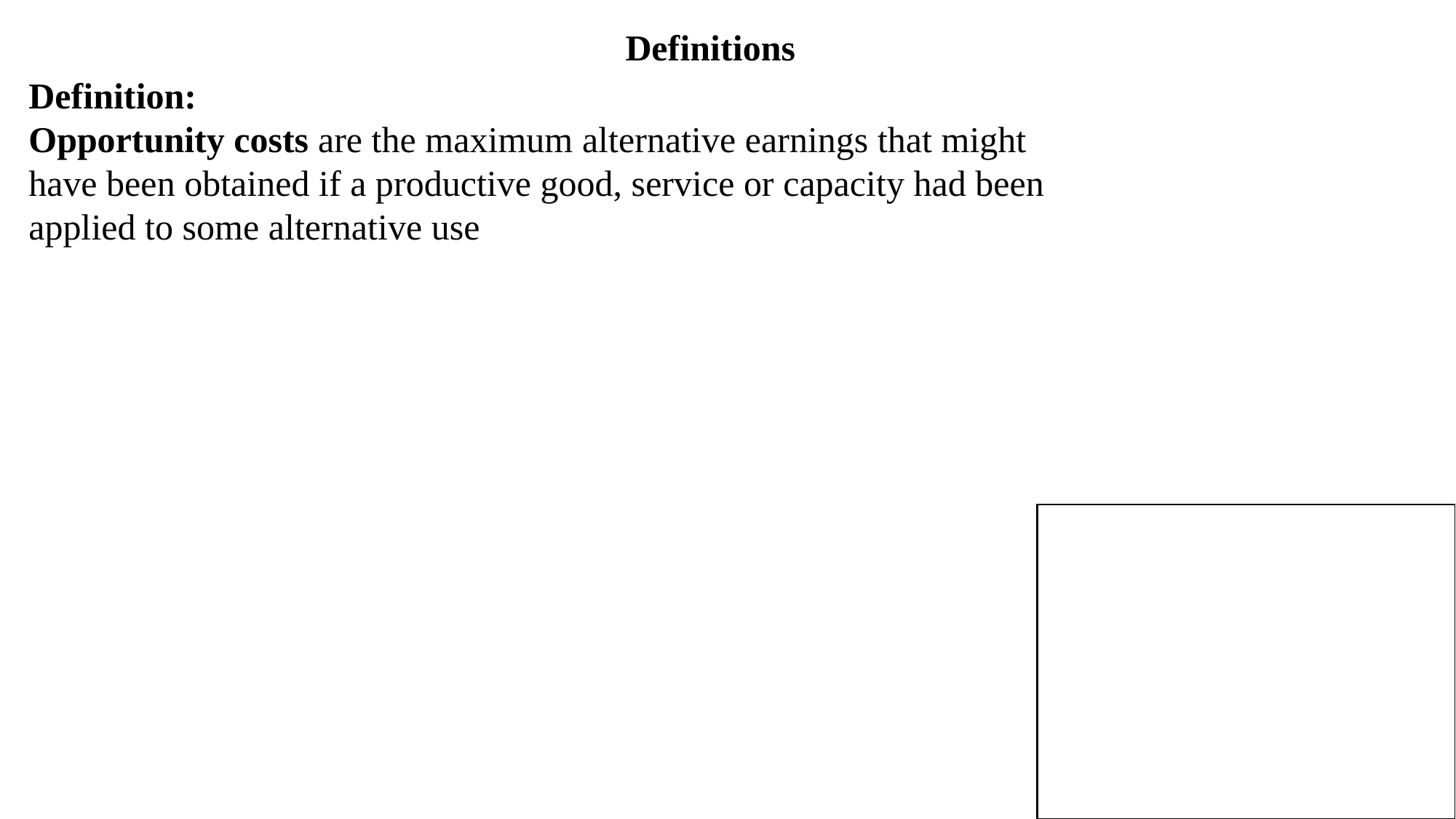

Definitions
Definition:
Opportunity costs are the maximum alternative earnings that might have been obtained if a productive good, service or capacity had been applied to some alternative use